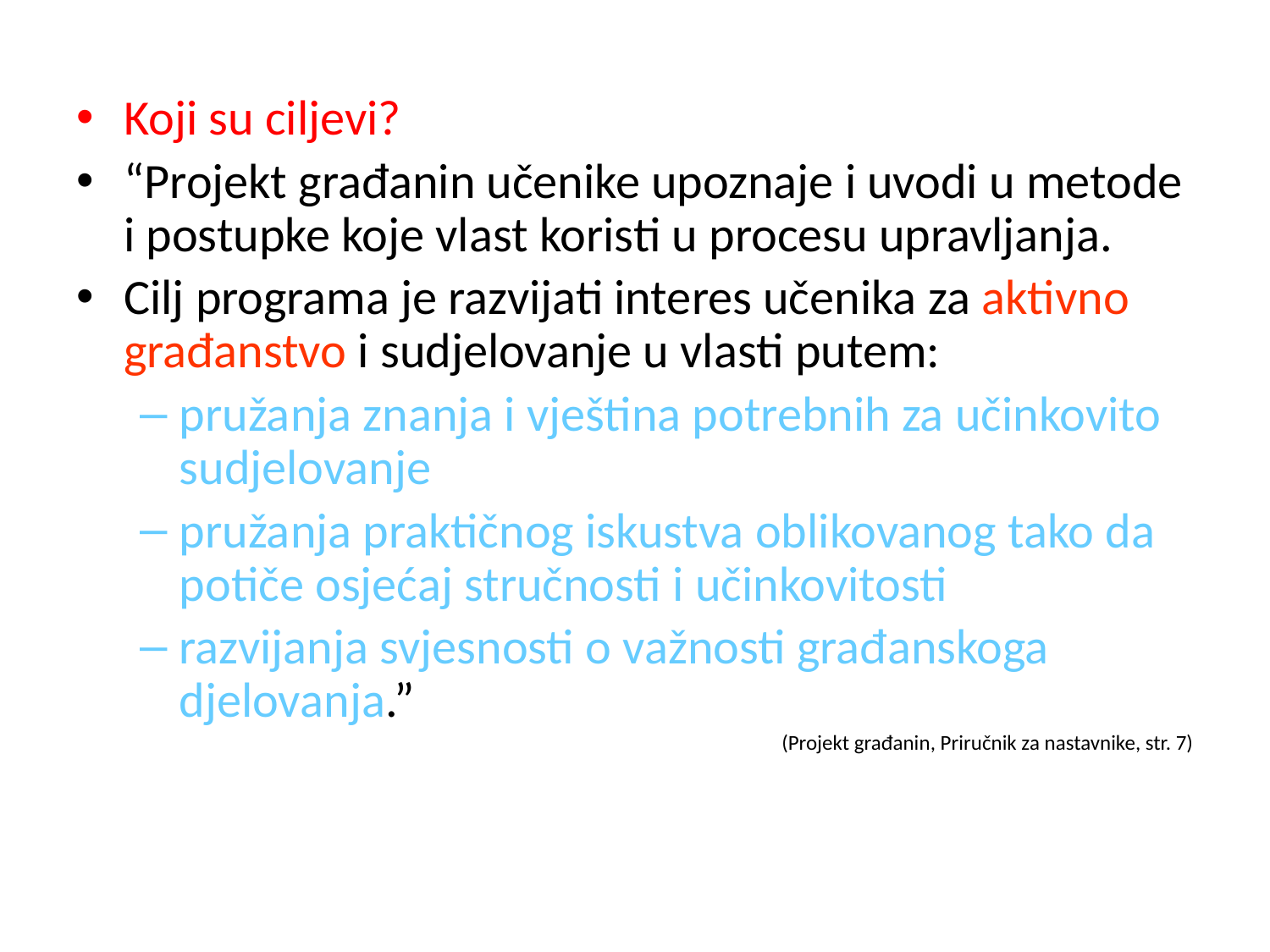

Koji su ciljevi?
“Projekt građanin učenike upoznaje i uvodi u metode i postupke koje vlast koristi u procesu upravljanja.
Cilj programa je razvijati interes učenika za aktivno građanstvo i sudjelovanje u vlasti putem:
pružanja znanja i vještina potrebnih za učinkovito sudjelovanje
pružanja praktičnog iskustva oblikovanog tako da potiče osjećaj stručnosti i učinkovitosti
razvijanja svjesnosti o važnosti građanskoga djelovanja.”
(Projekt građanin, Priručnik za nastavnike, str. 7)